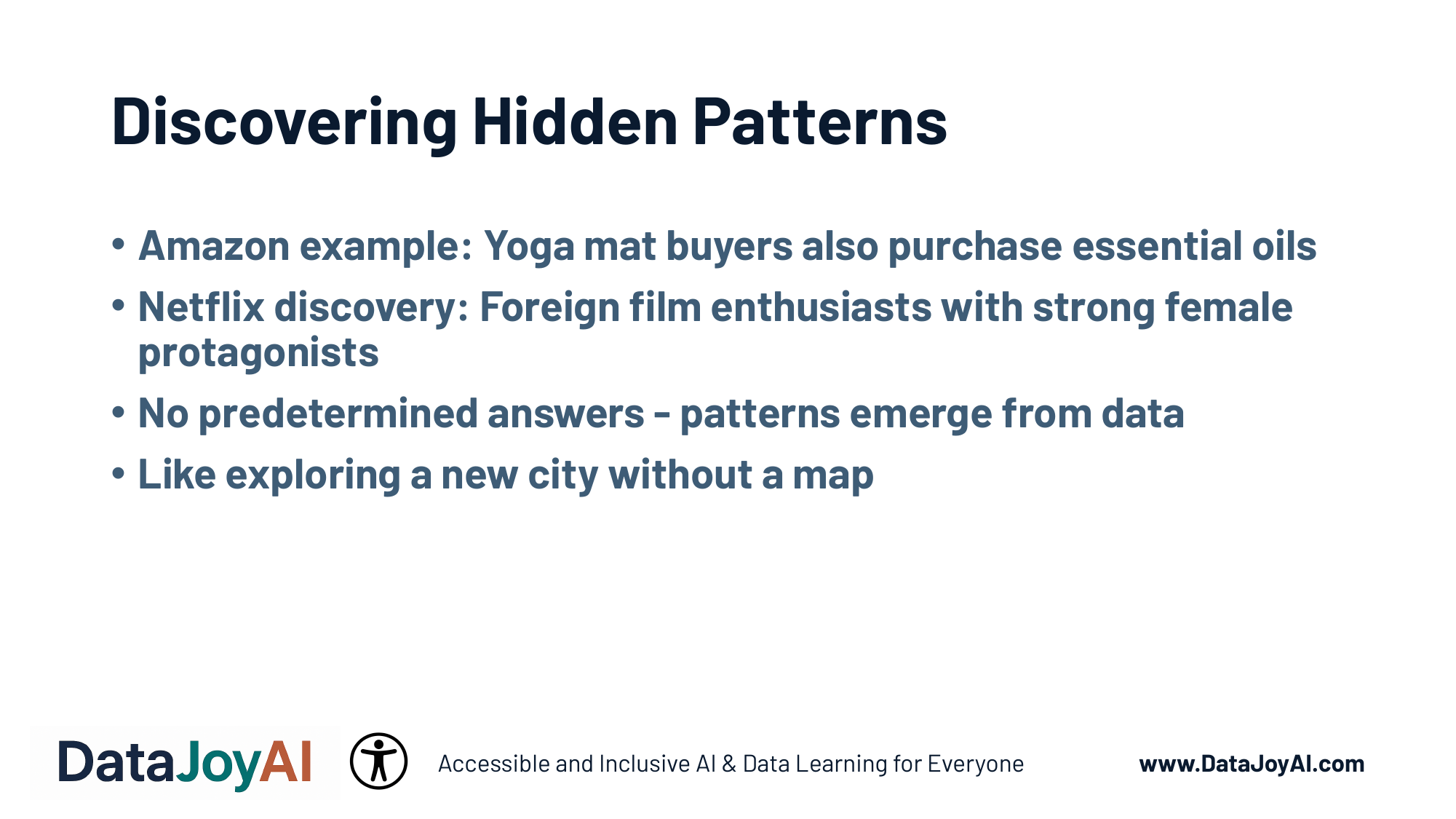

# Discovering Hidden Patterns
Amazon example: Yoga mat buyers also purchase essential oils
Netflix discovery: Foreign film enthusiasts with strong female protagonists
No predetermined answers - patterns emerge from data
Like exploring a new city without a map